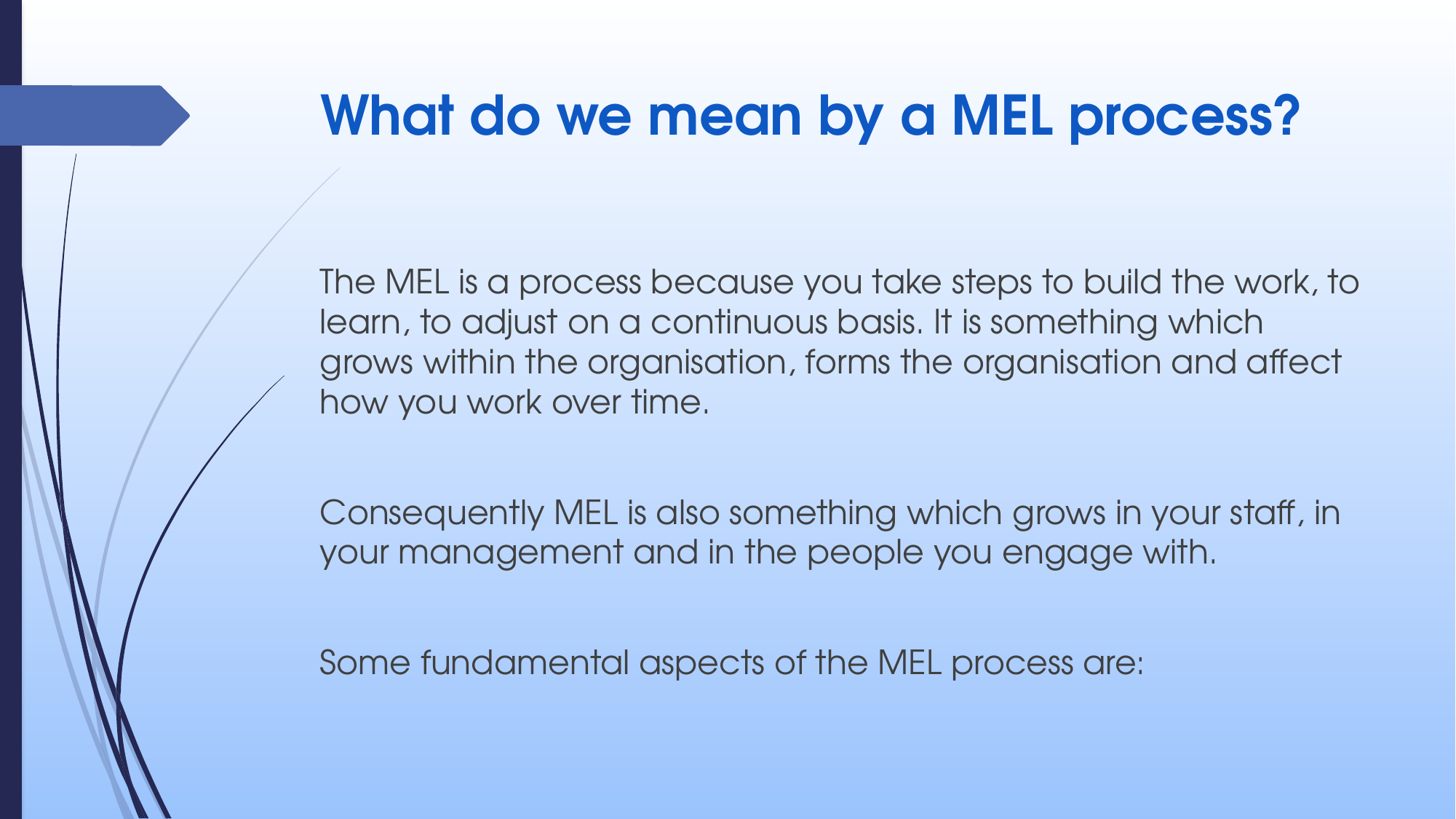

# What do we mean by a MEL process?
The MEL is a process because you take steps to build the work, to learn, to adjust on a continuous basis. It is something which grows within the organisation, forms the organisation and affect how you work over time.

Consequently MEL is also something which grows in your staff, in your management and in the people you engage with.

Some fundamental aspects of the MEL process are: